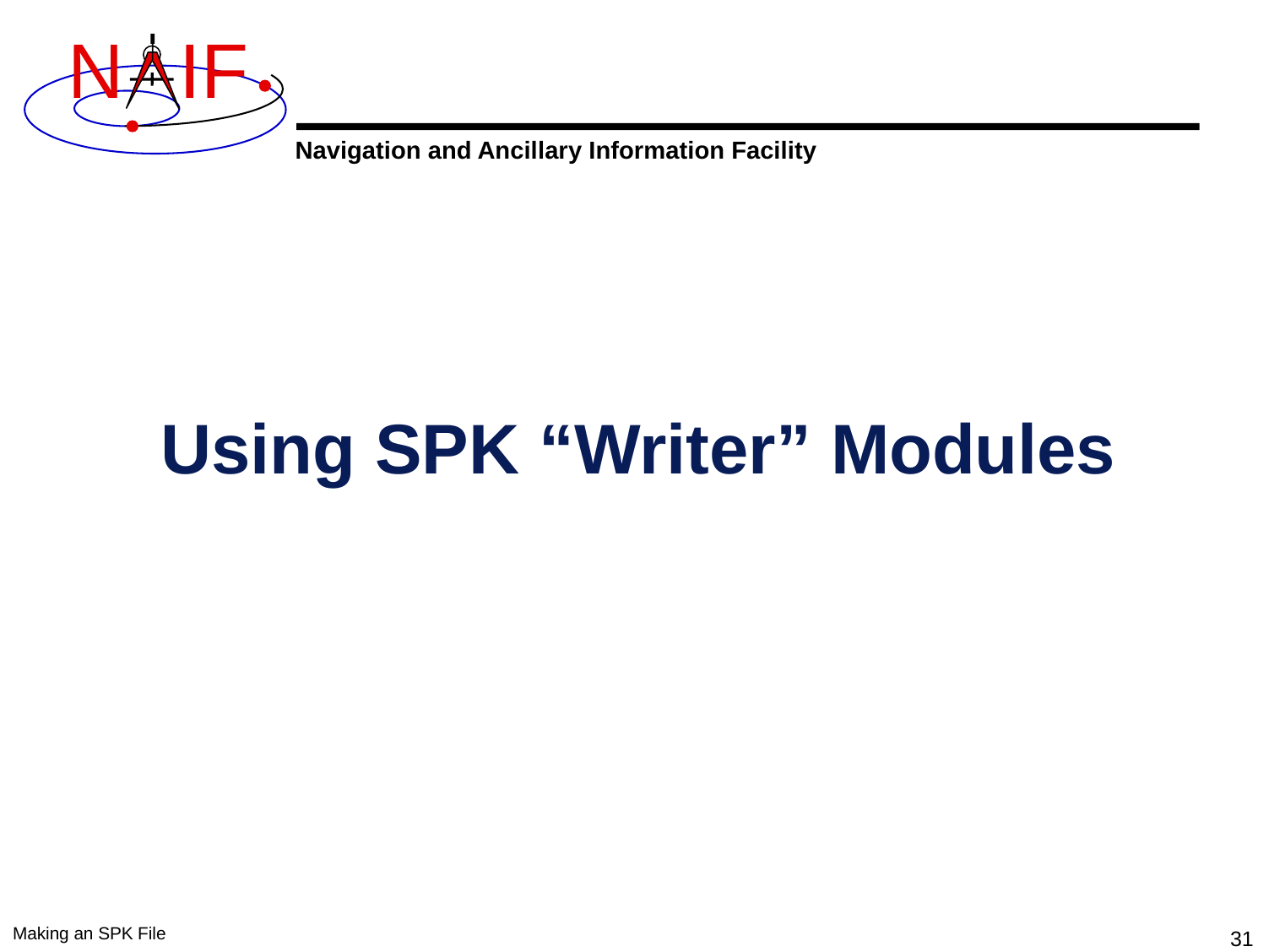

# Using SPK “Writer” Modules
Making an SPK File
31